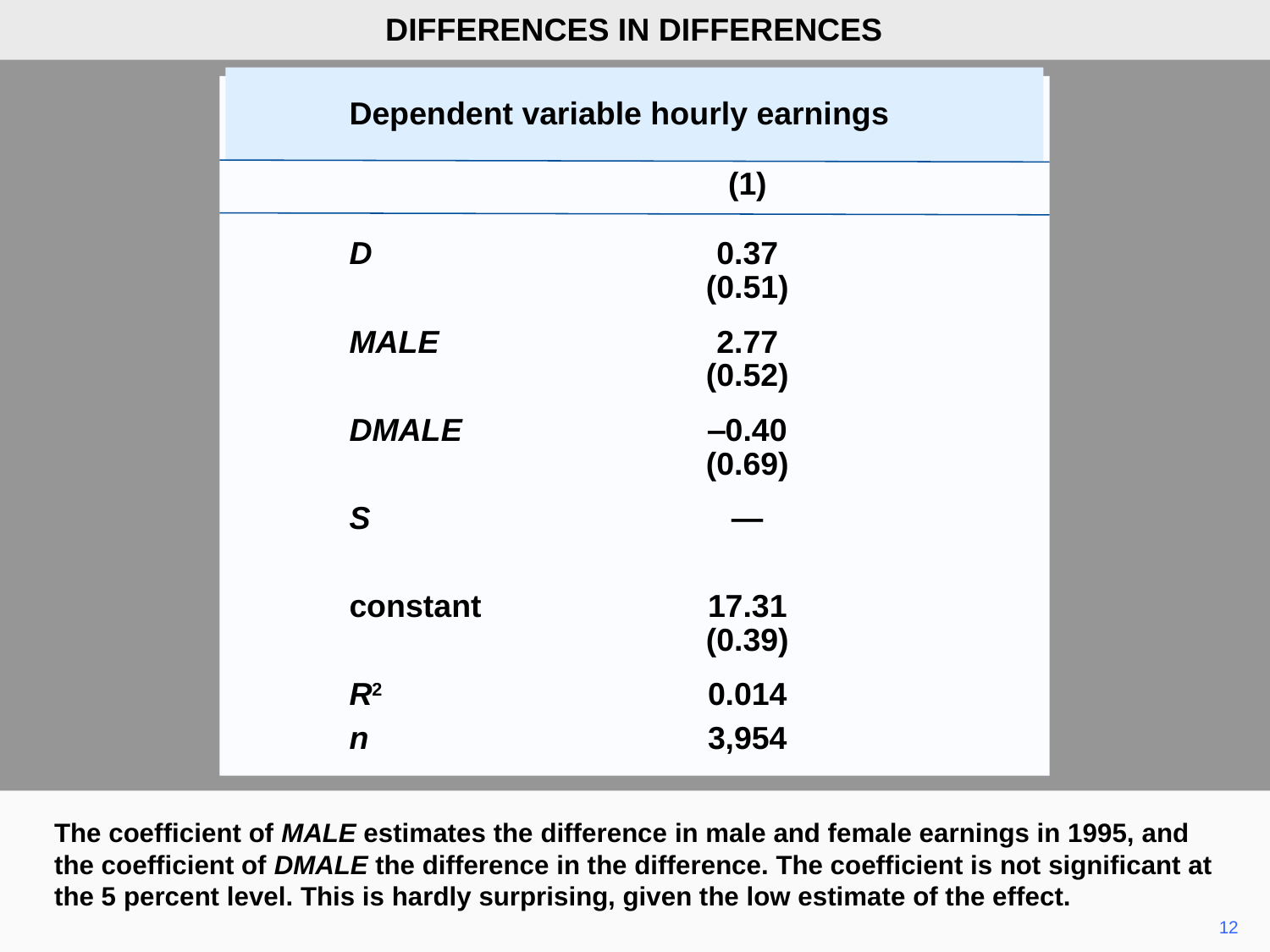

DIFFERENCES IN DIFFERENCES

Dependent variable hourly earnings
	(1)
D	0.37
	(0.51)
MALE	2.77
	(0.52)
DMALE	‒0.40
	(0.69)
S	—

constant	17.31
	(0.39)
R2	0.014
n	3,954

The coefficient of MALE estimates the difference in male and female earnings in 1995, and the coefficient of DMALE the difference in the difference. The coefficient is not significant at the 5 percent level. This is hardly surprising, given the low estimate of the effect.

12